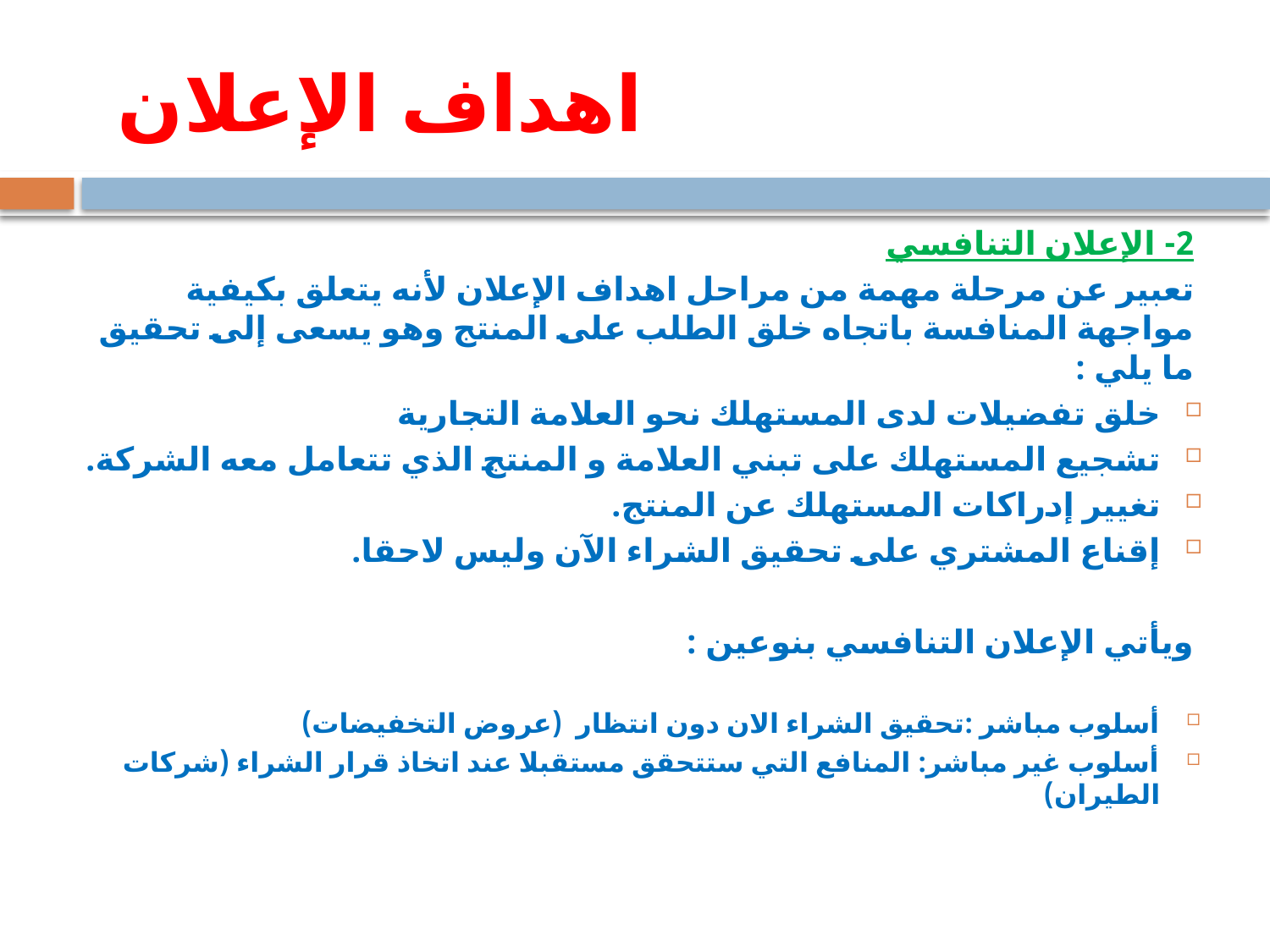

# اهداف الإعلان
2- الإعلان التنافسي
تعبير عن مرحلة مهمة من مراحل اهداف الإعلان لأنه يتعلق بكيفية مواجهة المنافسة باتجاه خلق الطلب على المنتج وهو يسعى إلى تحقيق ما يلي :
خلق تفضيلات لدى المستهلك نحو العلامة التجارية
تشجيع المستهلك على تبني العلامة و المنتج الذي تتعامل معه الشركة.
تغيير إدراكات المستهلك عن المنتج.
إقناع المشتري على تحقيق الشراء الآن وليس لاحقا.

ويأتي الإعلان التنافسي بنوعين :

أسلوب مباشر :تحقيق الشراء الان دون انتظار  (عروض التخفيضات)
أسلوب غير مباشر: المنافع التي ستتحقق مستقبلا عند اتخاذ قرار الشراء (شركات الطيران)